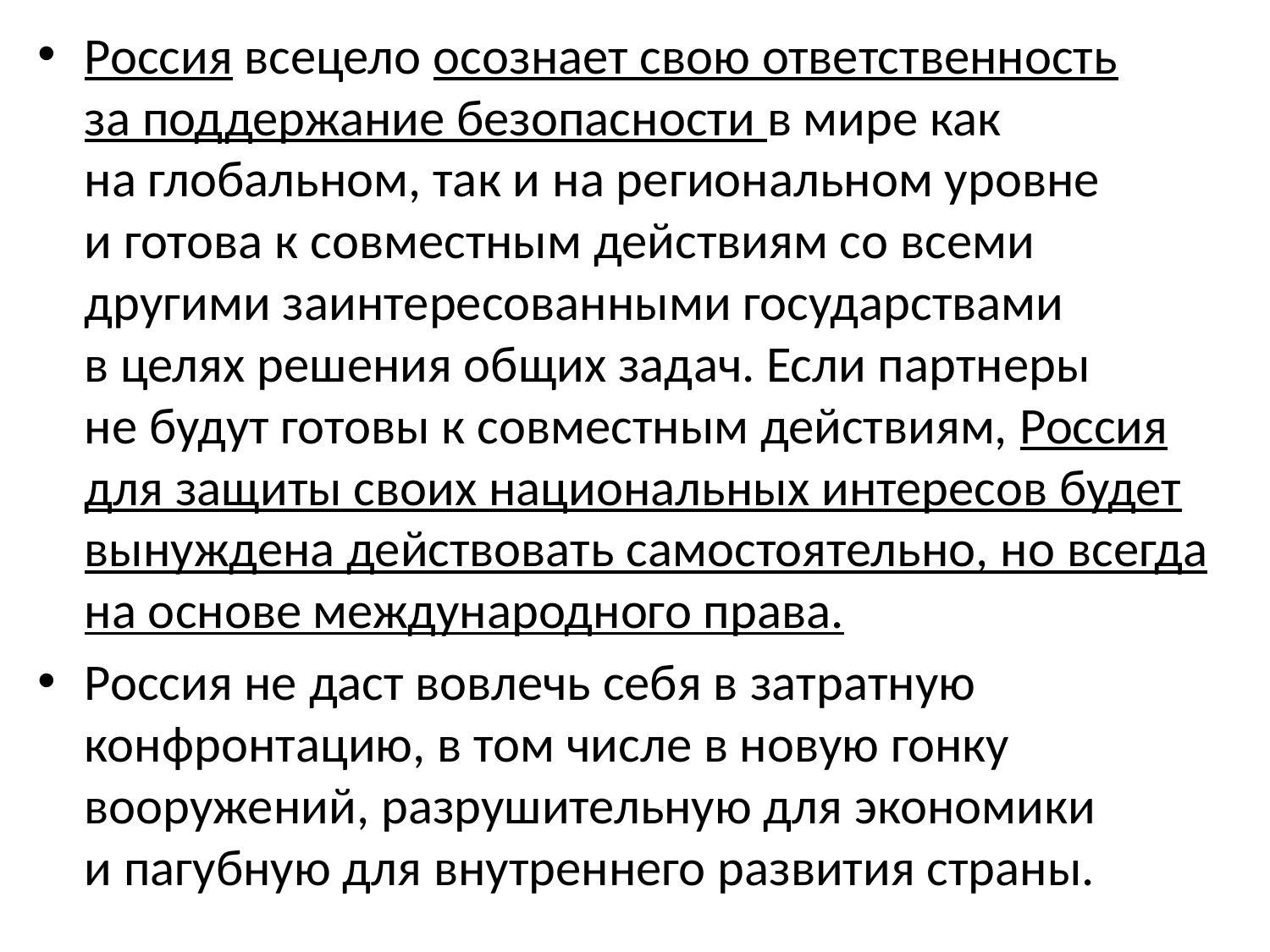

Россия всецело осознает свою ответственность за поддержание безопасности в мире как на глобальном, так и на региональном уровне и готова к совместным действиям со всеми другими заинтересованными государствами в целях решения общих задач. Если партнеры не будут готовы к совместным действиям, Россия для защиты своих национальных интересов будет вынуждена действовать самостоятельно, но всегда на основе международного права.
Россия не даст вовлечь себя в затратную конфронтацию, в том числе в новую гонку вооружений, разрушительную для экономики и пагубную для внутреннего развития страны.